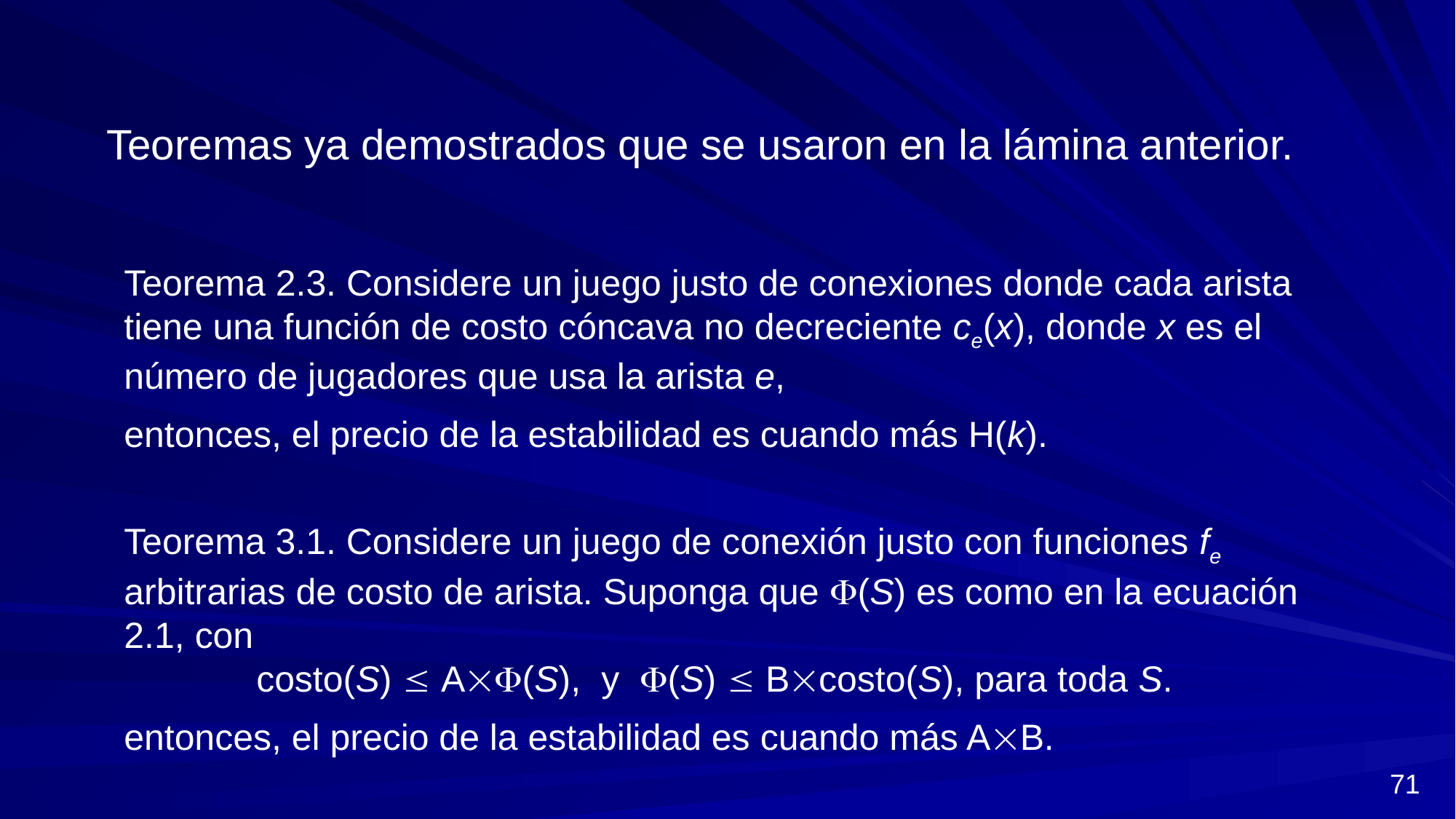

Teoremas ya demostrados que se usaron en la lámina anterior.
Teorema 2.3. Considere un juego justo de conexiones donde cada arista tiene una función de costo cóncava no decreciente ce(x), donde x es el número de jugadores que usa la arista e,

entonces, el precio de la estabilidad es cuando más H(k).
Teorema 3.1. Considere un juego de conexión justo con funciones fe arbitrarias de costo de arista. Suponga que Φ(S) es como en la ecuación 2.1, con
             costo(S) ≤ A×Φ(S),  y  Φ(S) ≤ B×costo(S), para toda S.

entonces, el precio de la estabilidad es cuando más A×B.
71